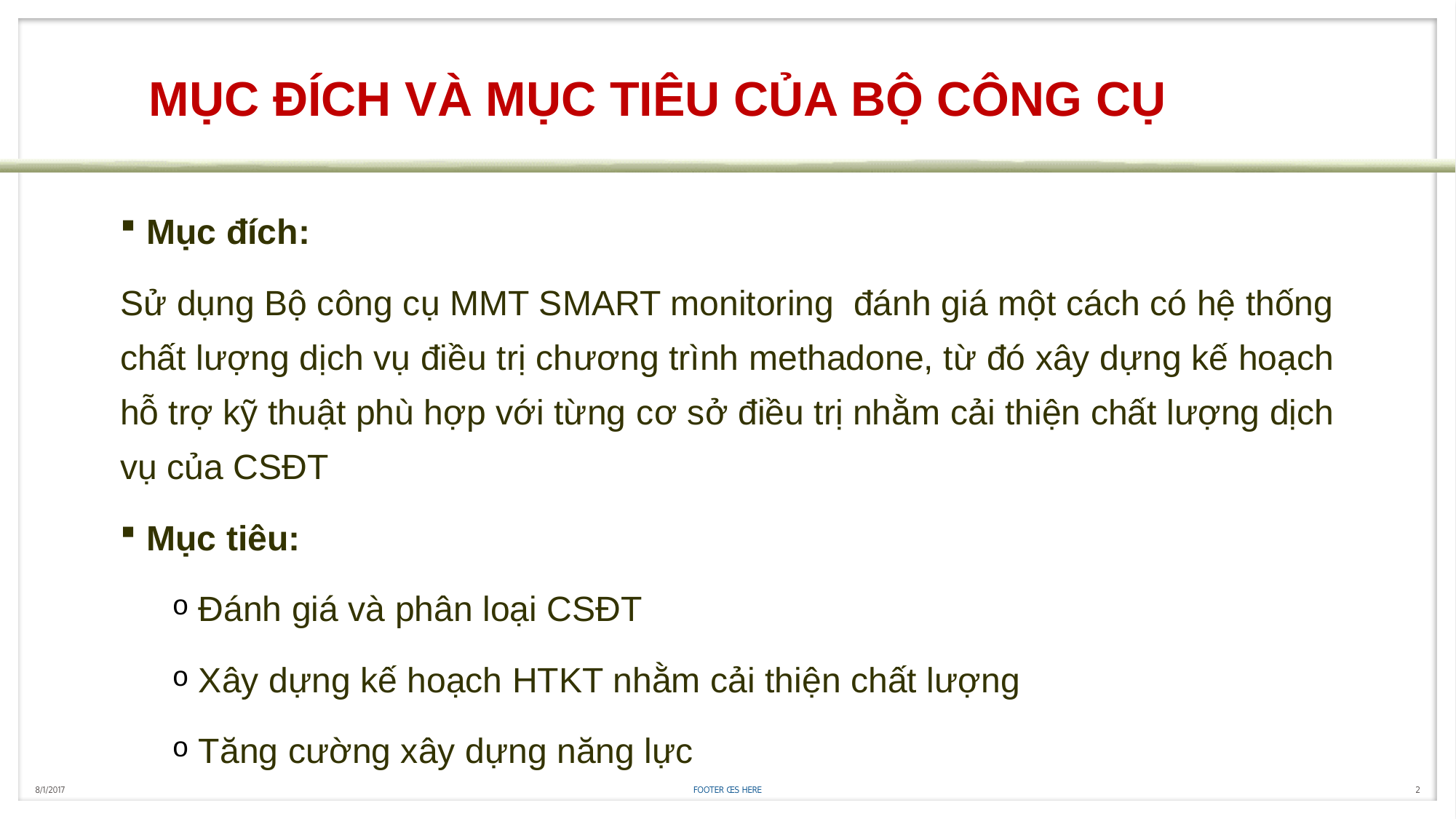

# MỤC ĐÍCH VÀ MỤC TIÊU CỦA BỘ CÔNG CỤ
Mục đích:
Sử dụng Bộ công cụ MMT SMART monitoring  đánh giá một cách có hệ thống chất lượng dịch vụ điều trị chương trình methadone, từ đó xây dựng kế hoạch hỗ trợ kỹ thuật phù hợp với từng cơ sở điều trị nhằm cải thiện chất lượng dịch vụ của CSĐT
Mục tiêu:
Đánh giá và phân loại CSĐT
Xây dựng kế hoạch HTKT nhằm cải thiện chất lượng
Tăng cường xây dựng năng lực
8/1/2017
FOOTER OES HERE
2